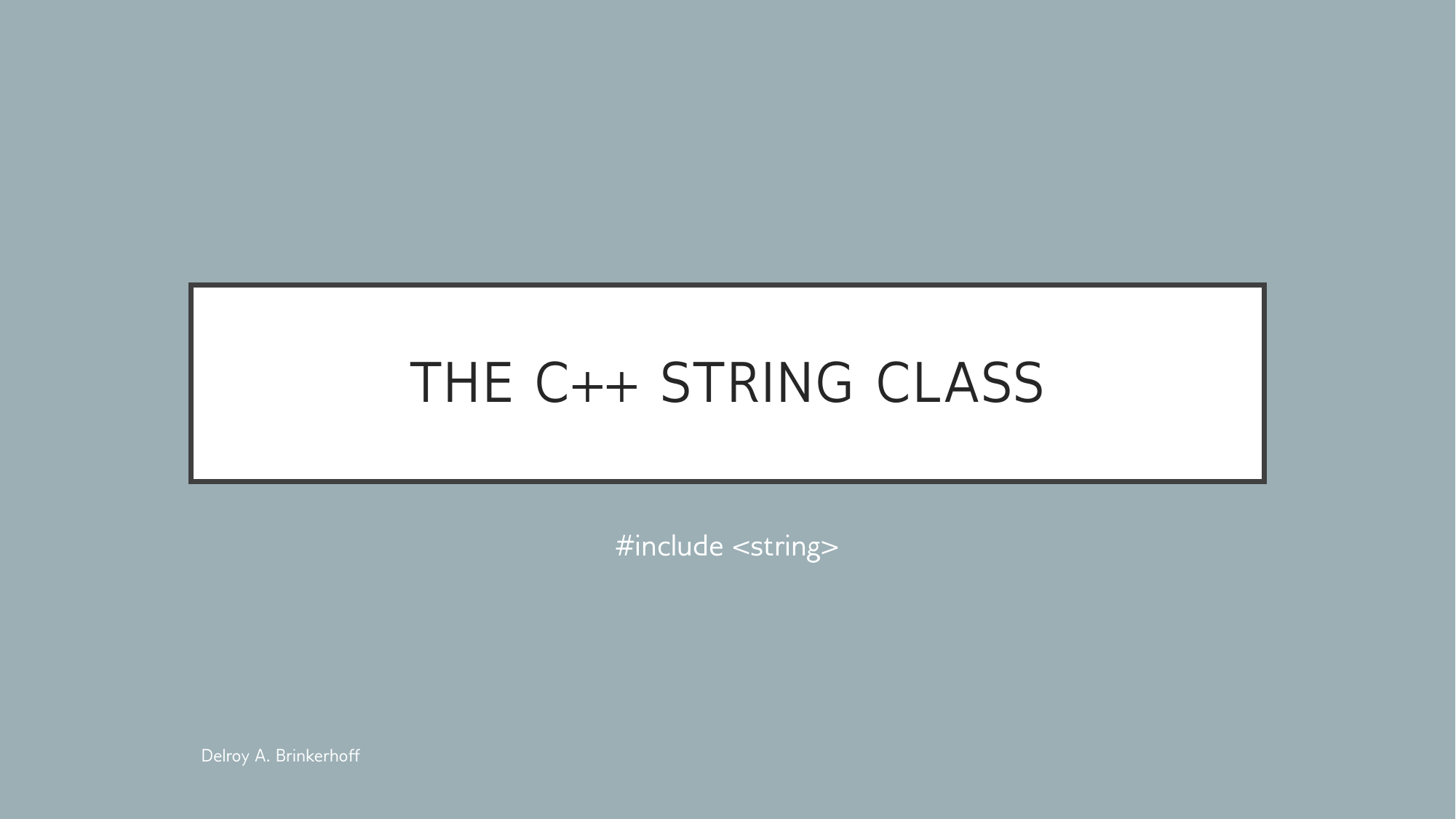

# The C++ string class
#include <string>
Delroy A. Brinkerhoff